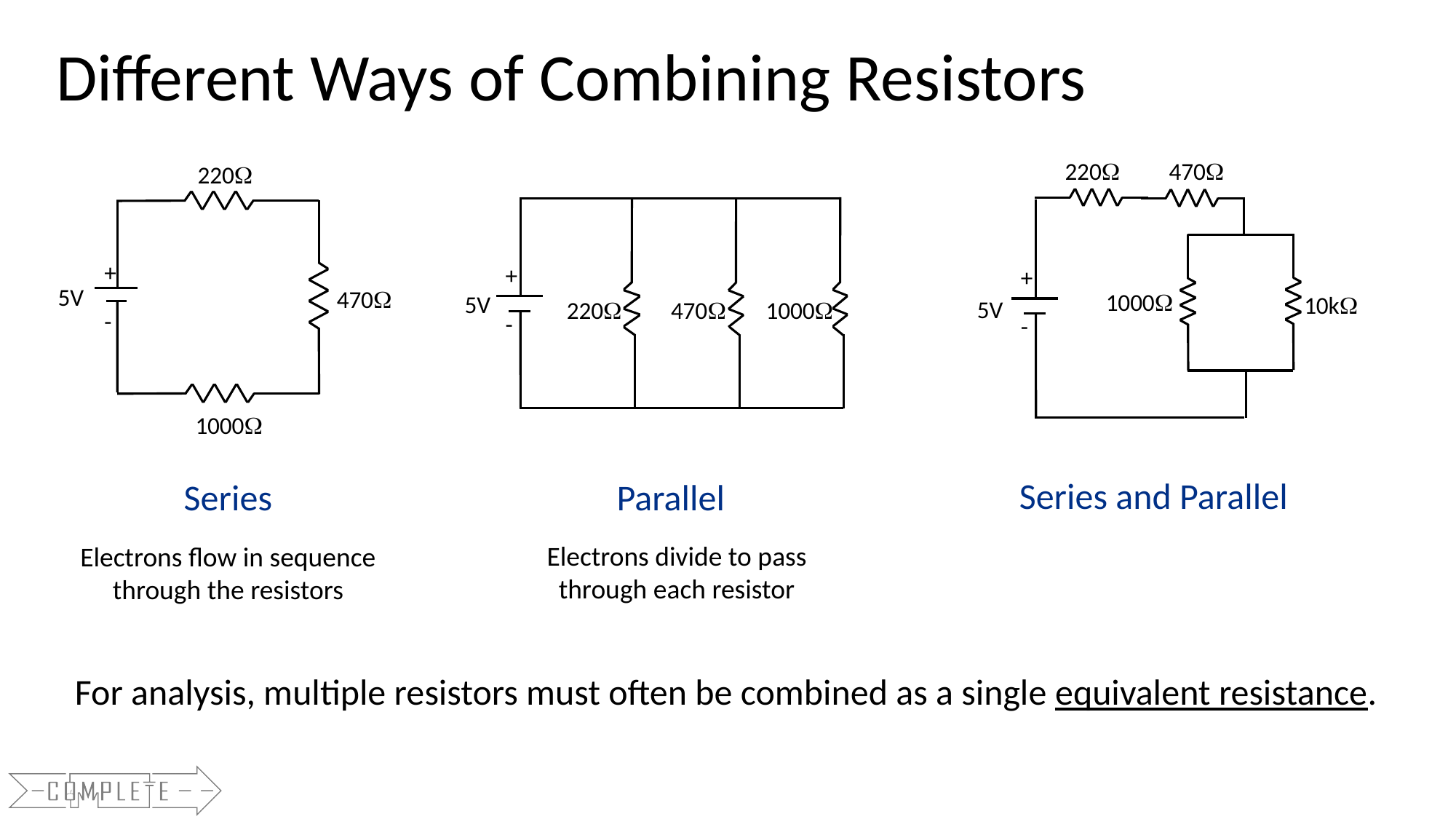

# Different Ways of Combining Resistors
220Ω
470Ω
220Ω

+
-

470Ω

+
-
5V

+
-
5V
1000Ω

5V

10kΩ

220Ω
470Ω
1000Ω

1000Ω
Series and Parallel
Series
Parallel
Electrons divide to pass through each resistor
Electrons flow in sequence through the resistors
For analysis, multiple resistors must often be combined as a single equivalent resistance.